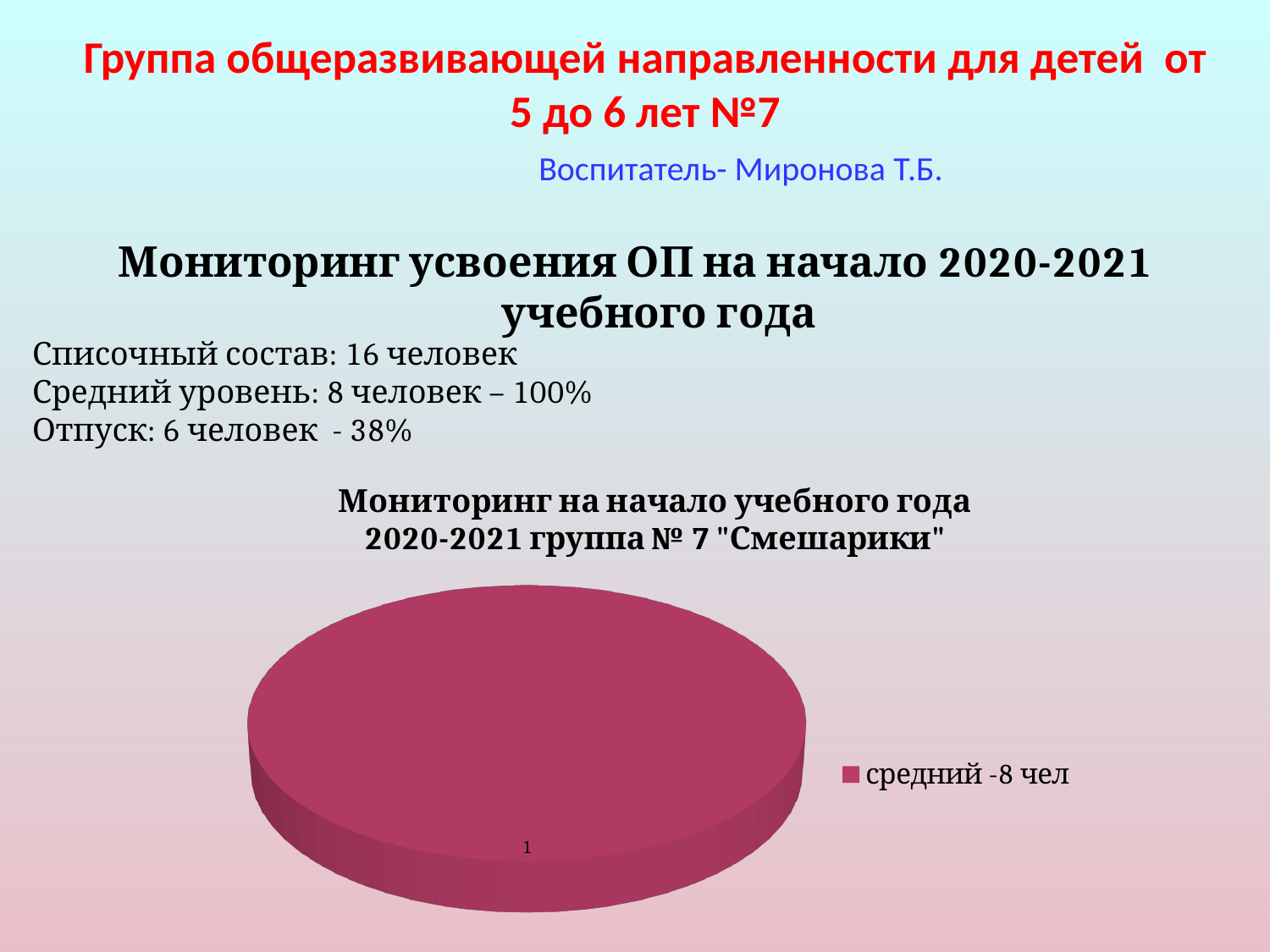

# Группа общеразвивающей направленности для детей  от 5 до 6 лет №7 Воспитатель- Миронова Т.Б.
Мониторинг усвоения ОП на начало 2020-2021 учебного года

Списочный состав: 16 человек
Средний уровень: 8 человек – 100%
Отпуск: 6 человек  - 38%

[unsupported chart]